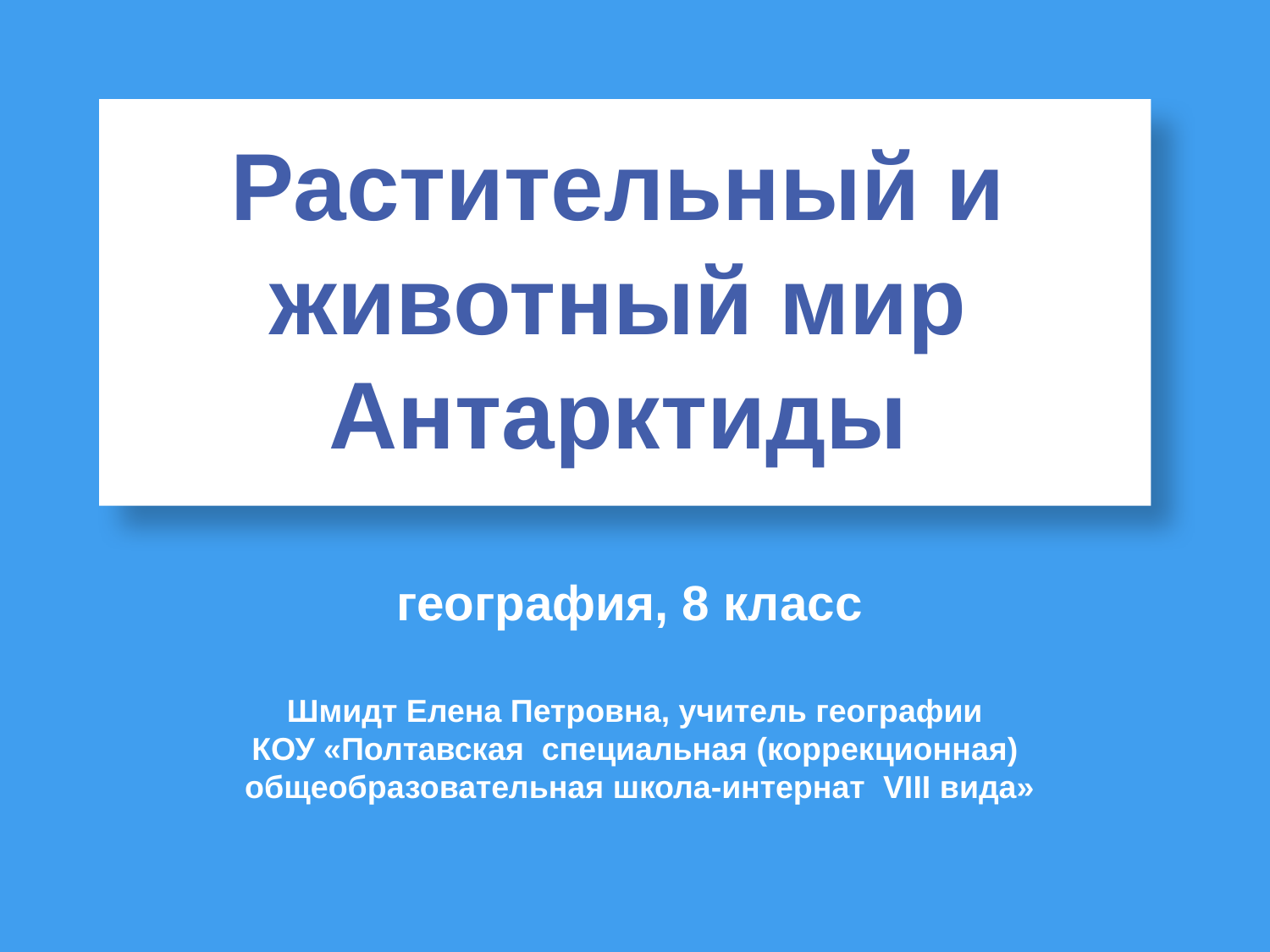

Растительный и животный мир Антарктиды
 география, 8 класс
Шмидт Елена Петровна, учитель географии
КОУ «Полтавская  специальная (коррекционная)
 общеобразовательная школа-интернат  VIII вида»